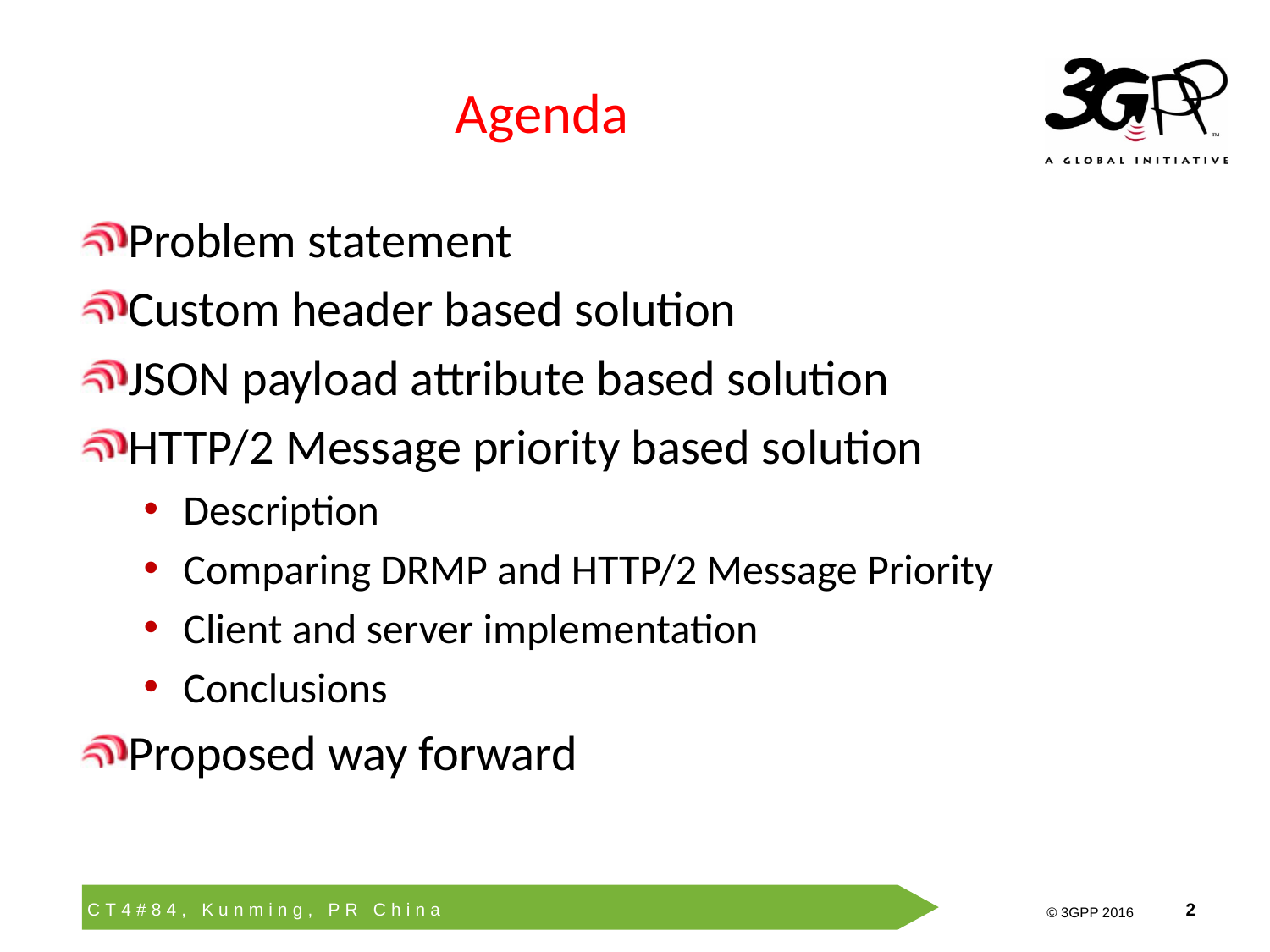

# Agenda
Problem statement
Custom header based solution
JSON payload attribute based solution
HTTP/2 Message priority based solution
Description
Comparing DRMP and HTTP/2 Message Priority
Client and server implementation
Conclusions
Proposed way forward